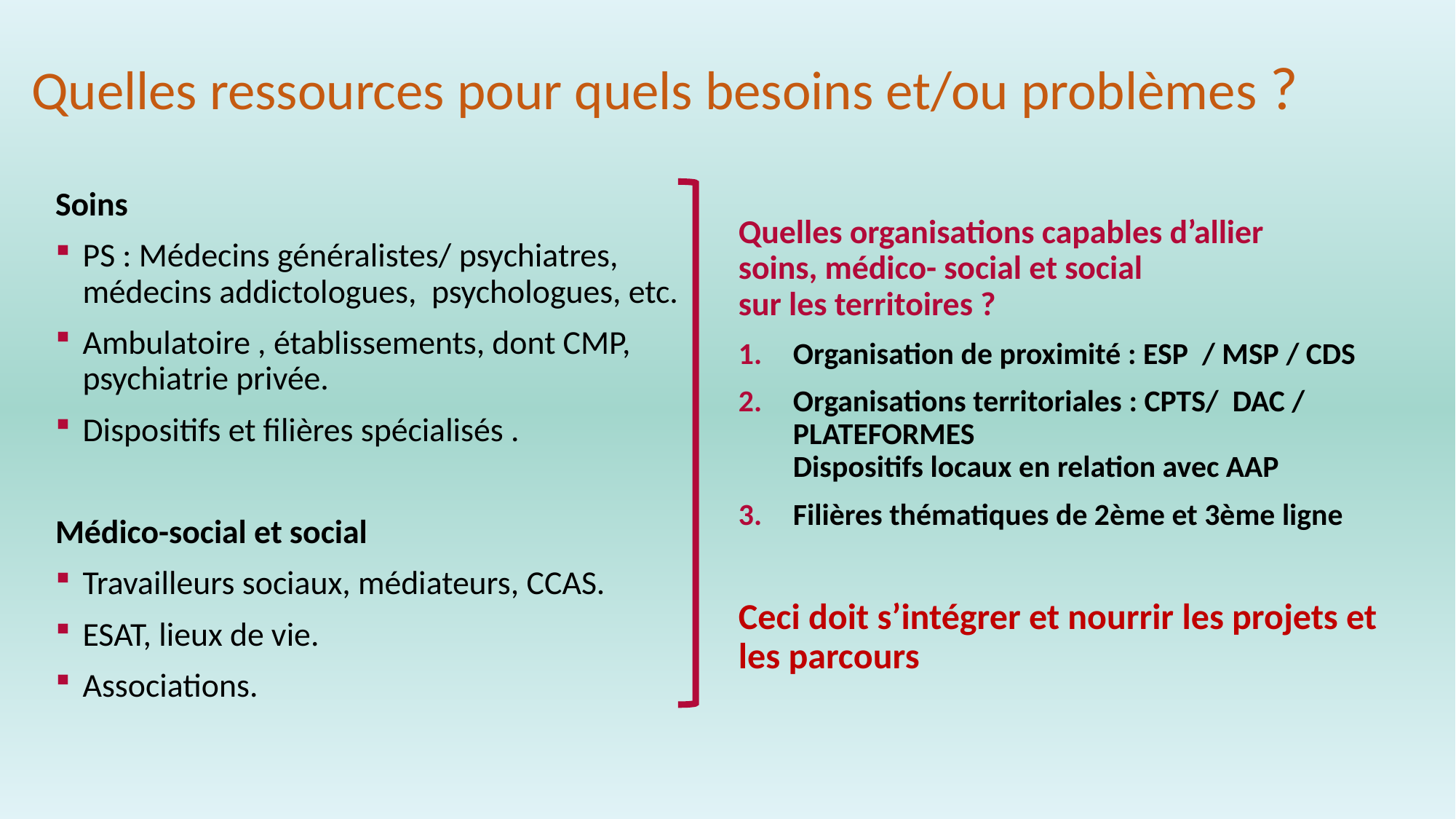

# Quelles ressources pour quels besoins et/ou problèmes ?
Soins
PS : Médecins généralistes/ psychiatres, médecins addictologues,  psychologues, etc.
Ambulatoire , établissements, dont CMP, psychiatrie privée.
Dispositifs et filières spécialisés .

Médico-social et social
Travailleurs sociaux, médiateurs, CCAS.
ESAT, lieux de vie.
Associations.

Quelles organisations capables d’allier
soins, médico- social et social
sur les territoires ?
Organisation de proximité : ESP  / MSP / CDS
Organisations territoriales : CPTS/  DAC / PLATEFORMES
Dispositifs locaux en relation avec AAP
Filières thématiques de 2ème et 3ème ligne

Ceci doit s’intégrer et nourrir les projets et les parcours